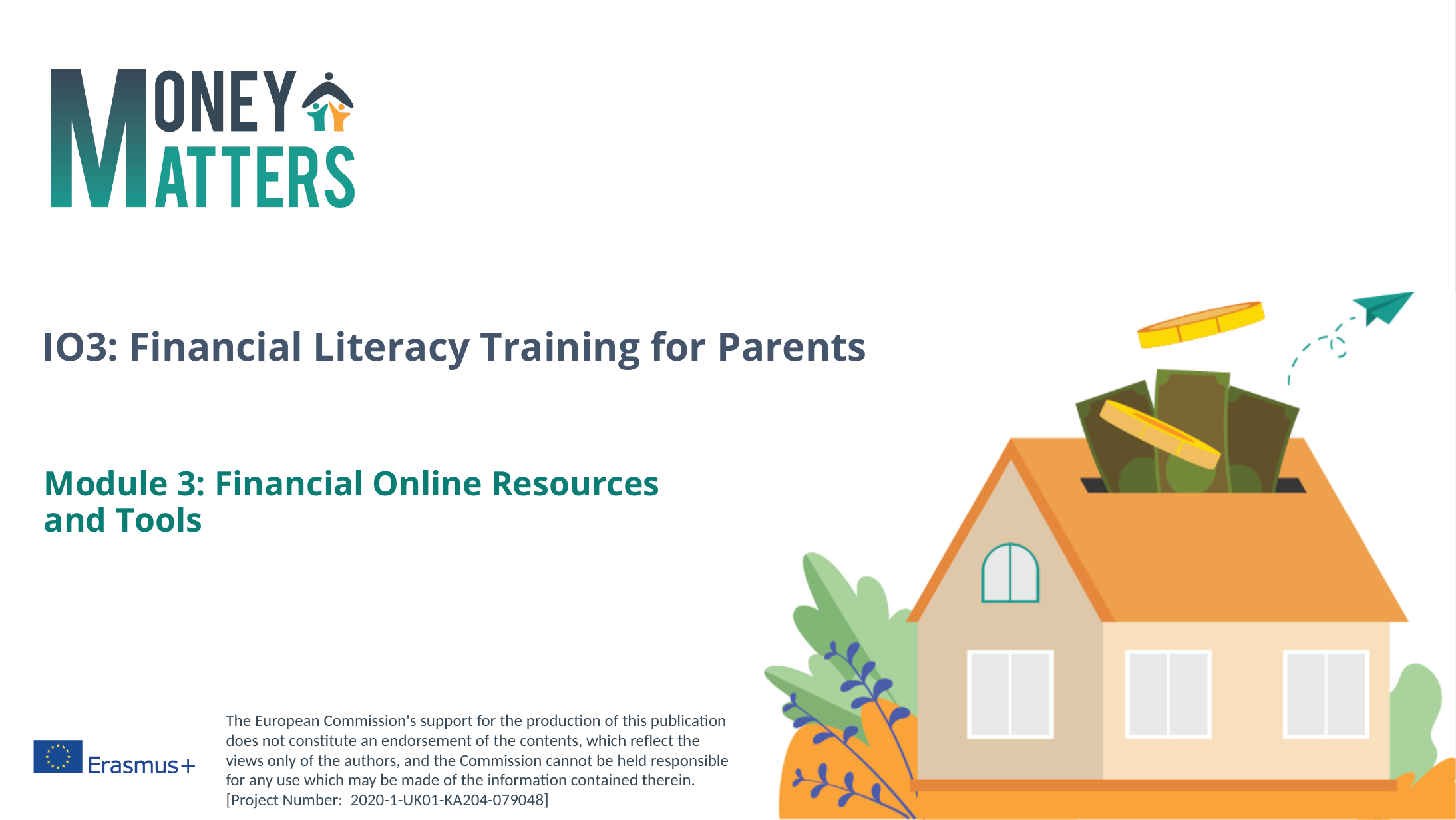

# IO3: Financial Literacy Training for Parents
Module 3: Financial Online Resources and Tools